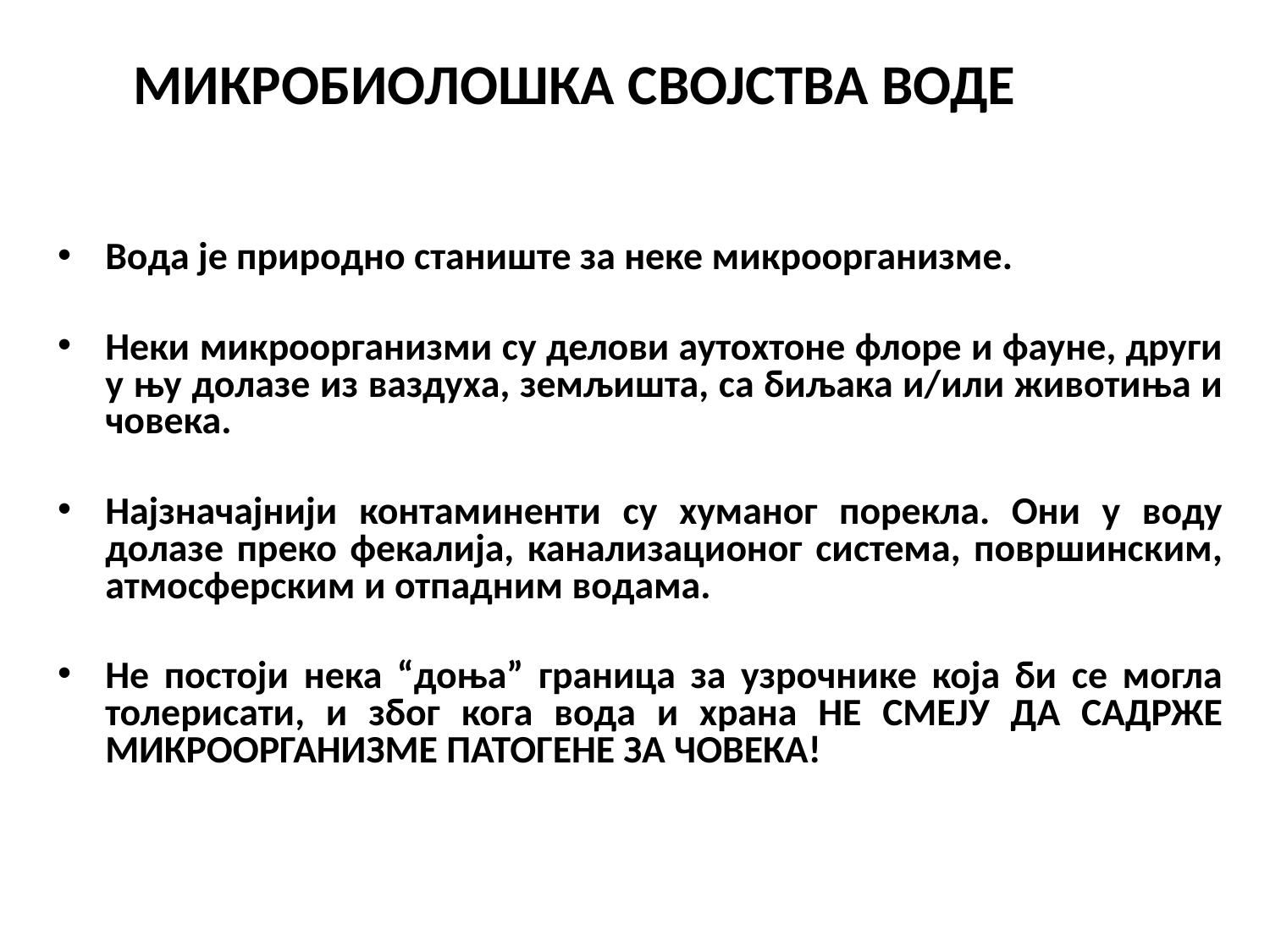

МИКРОБИОЛОШКА СВОЈСТВА ВОДЕ
Вода је природно станиште за неке микроорганизме.

Неки микроорганизми су делови аутохтоне флоре и фауне, други у њу долазе из ваздуха, земљишта, са биљака и/или животиња и човека.

Најзначајнији контаминенти су хуманог порекла. Они у воду долазе преко фекалија, канализационог система, површинским, атмосферским и отпадним водама.

Не постоји нека “доња” граница за узрочнике која би се могла толерисати, и због кога вода и храна НЕ СМЕЈУ ДА САДРЖЕ МИКРООРГАНИЗМЕ ПАТОГЕНЕ ЗА ЧОВЕКА!